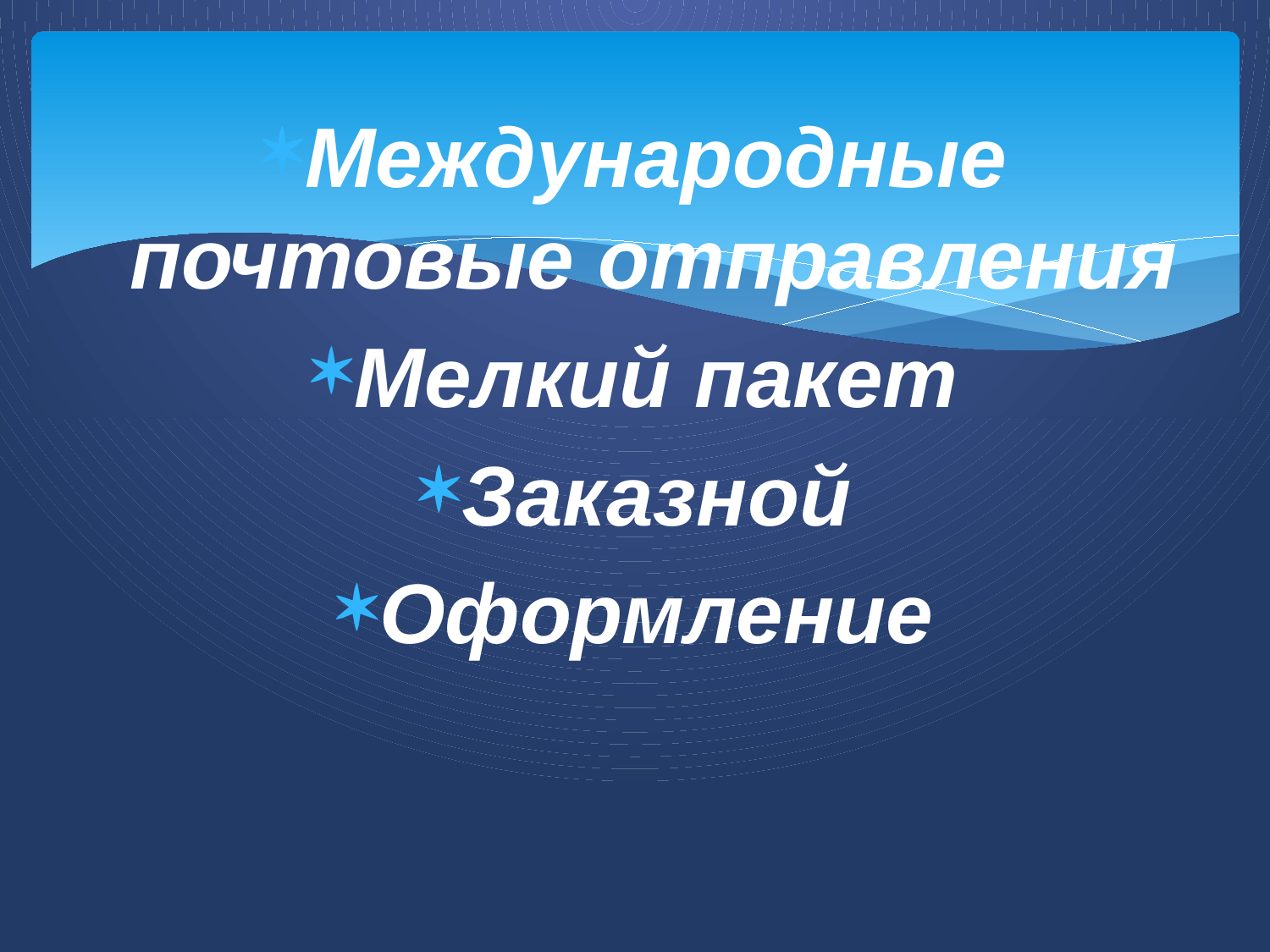

#
Международные почтовые отправления
Мелкий пакет
Заказной
Оформление